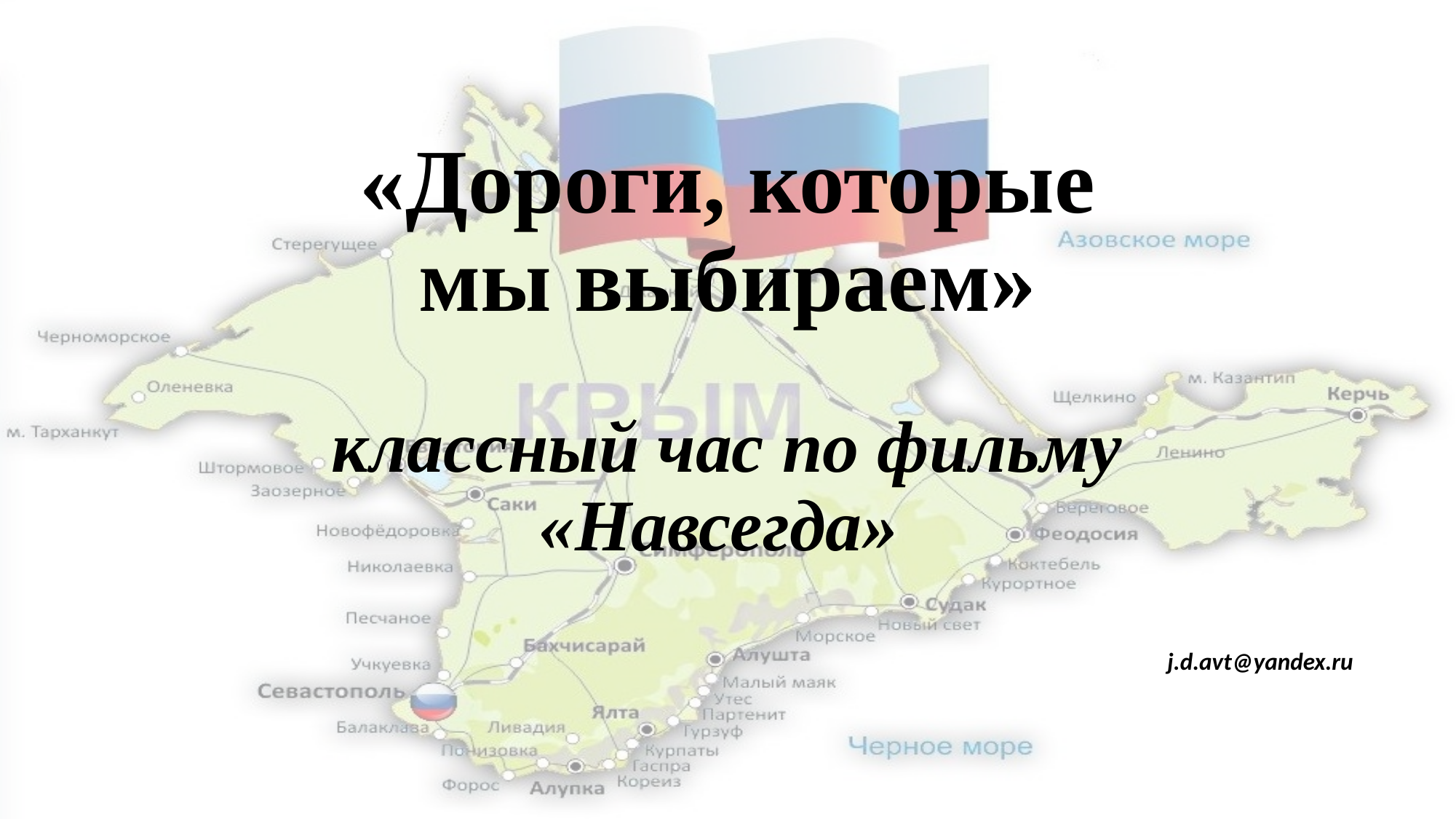

# «Дороги, которые мы выбираем» классный час по фильму «Навсегда»

j.d.avt@yandex.ru